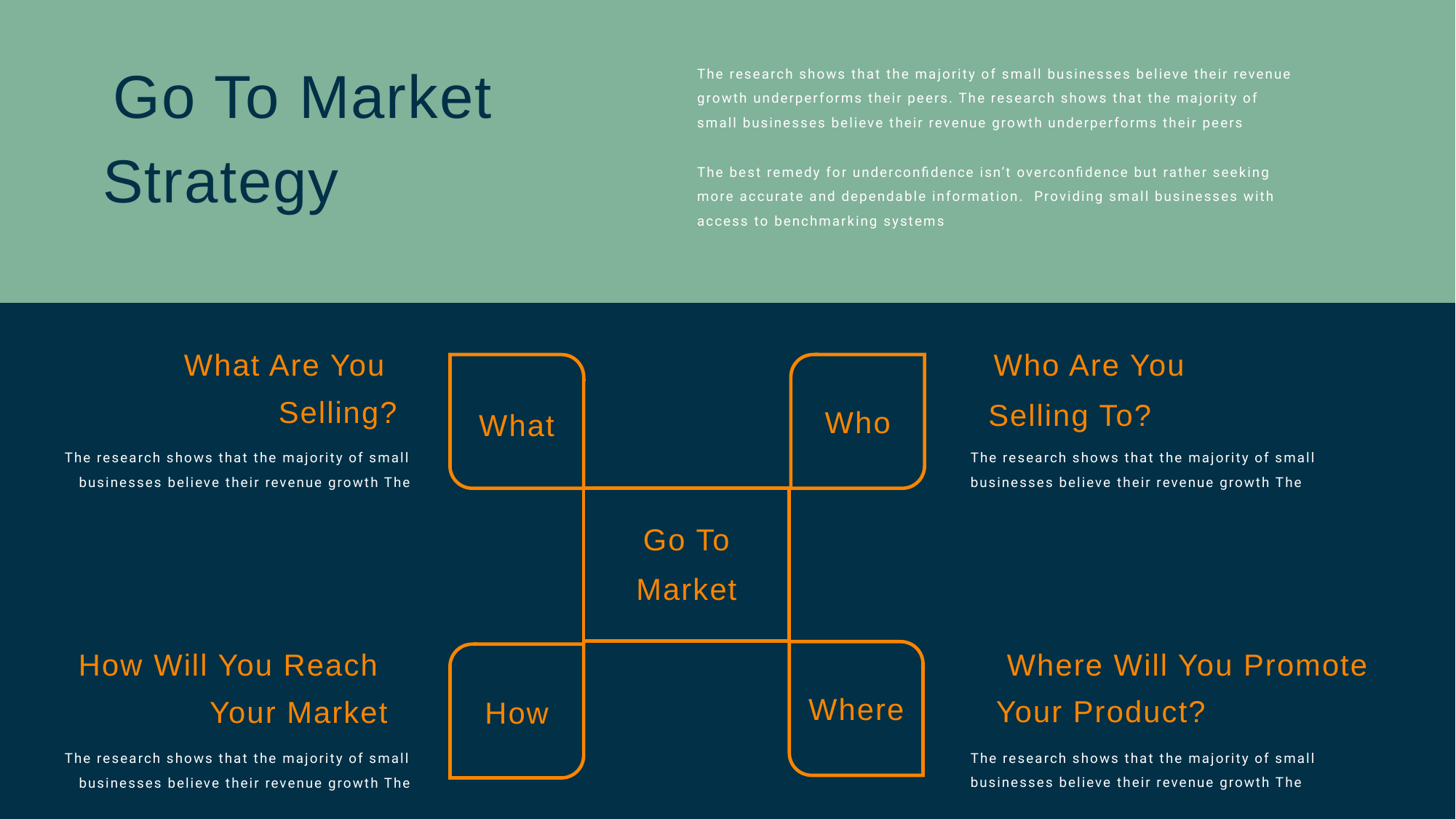

The research shows that the majority of small businesses believe their revenue growth underperforms their peers. The research shows that the majority of small businesses believe their revenue growth underperforms their peers

The best remedy for underconfidence isn’t overconfidence but rather seeking more accurate and dependable information.  Providing small businesses with access to benchmarking systems
Go To Market
Strategy

What Are You
Who Are You

Selling?
Selling To?
Who
What
The research shows that the majority of small businesses believe their revenue growth The
The research shows that the majority of small businesses believe their revenue growth The

Go To
Market
How Will You Reach
Where Will You Promote

Where
Your Product?
Your Market
How
The research shows that the majority of small businesses believe their revenue growth The
The research shows that the majority of small businesses believe their revenue growth The